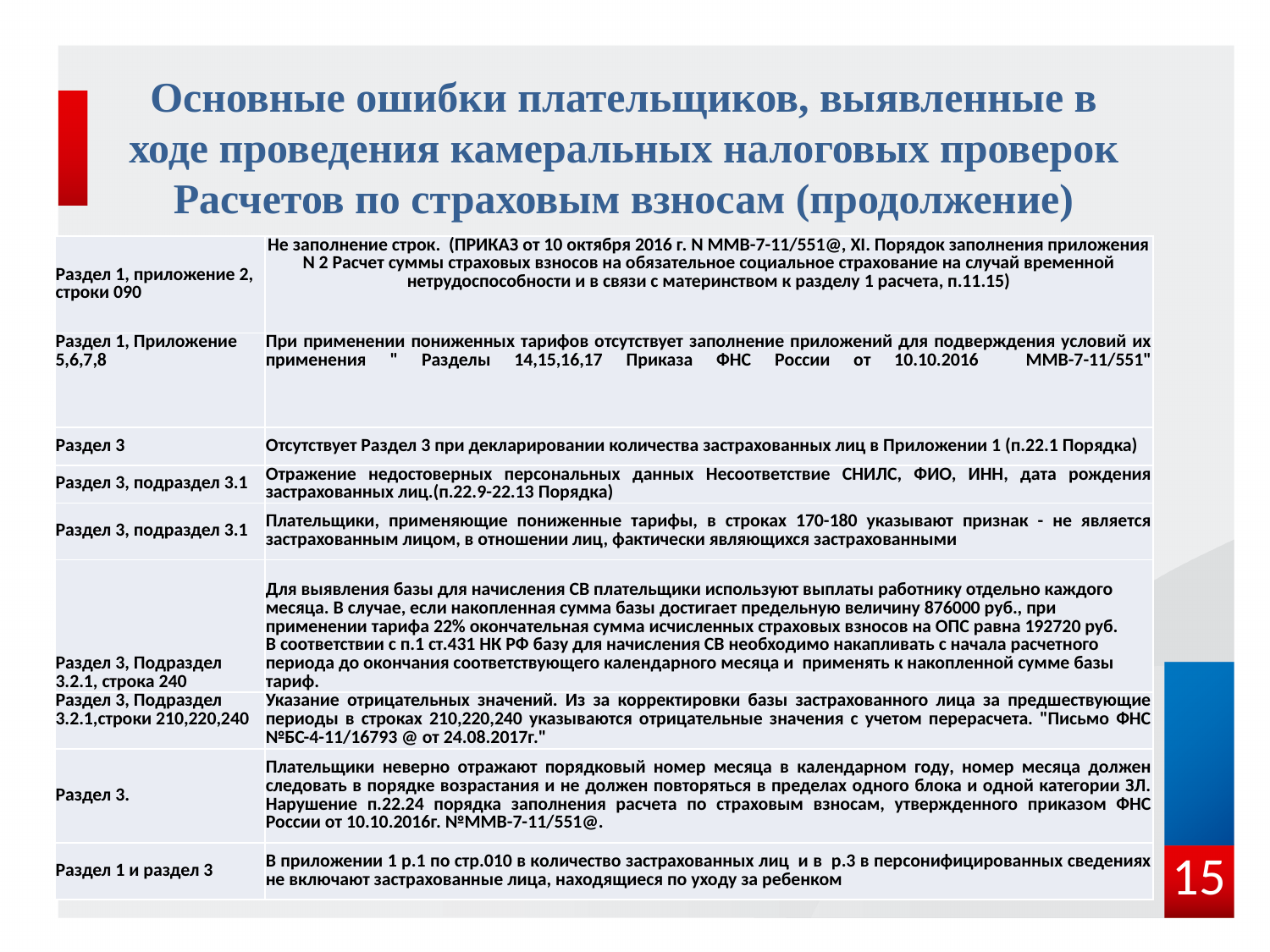

# Основные ошибки плательщиков, выявленные в ходе проведения камеральных налоговых проверок Расчетов по страховым взносам (продолжение)
| Раздел 1, приложение 2, строки 090 | Не заполнение строк. (ПРИКАЗ от 10 октября 2016 г. N ММВ-7-11/551@, XI. Порядок заполнения приложения N 2 Расчет суммы страховых взносов на обязательное социальное страхование на случай временной нетрудоспособности и в связи с материнством к разделу 1 расчета, п.11.15) |
| --- | --- |
| Раздел 1, Приложение 5,6,7,8 | При применении пониженных тарифов отсутствует заполнение приложений для подверждения условий их применения " Разделы 14,15,16,17 Приказа ФНС России от 10.10.2016 ММВ-7-11/551" |
| Раздел 3 | Отсутствует Раздел 3 при декларировании количества застрахованных лиц в Приложении 1 (п.22.1 Порядка) |
| Раздел 3, подраздел 3.1 | Отражение недостоверных персональных данных Несоответствие СНИЛС, ФИО, ИНН, дата рождения застрахованных лиц.(п.22.9-22.13 Порядка) |
| Раздел 3, подраздел 3.1 | Плательщики, применяющие пониженные тарифы, в строках 170-180 указывают признак - не является застрахованным лицом, в отношении лиц, фактически являющихся застрахованными |
| Раздел 3, Подраздел 3.2.1, строка 240 | Для выявления базы для начисления СВ плательщики используют выплаты работнику отдельно каждого месяца. В случае, если накопленная сумма базы достигает предельную величину 876000 руб., при применении тарифа 22% окончательная сумма исчисленных страховых взносов на ОПС равна 192720 руб. В соответствии с п.1 ст.431 НК РФ базу для начисления СВ необходимо накапливать с начала расчетного периода до окончания соответствующего календарного месяца и применять к накопленной сумме базы тариф. |
| Раздел 3, Подраздел 3.2.1,строки 210,220,240 | Указание отрицательных значений. Из за корректировки базы застрахованного лица за предшествующие периоды в строках 210,220,240 указываются отрицательные значения с учетом перерасчета. "Письмо ФНС №БС-4-11/16793 @ от 24.08.2017г." |
| Раздел 3. | Плательщики неверно отражают порядковый номер месяца в календарном году, номер месяца должен следовать в порядке возрастания и не должен повторяться в пределах одного блока и одной категории ЗЛ. Нарушение п.22.24 порядка заполнения расчета по страховым взносам, утвержденного приказом ФНС России от 10.10.2016г. №ММВ-7-11/551@. |
| Раздел 1 и раздел 3 | В приложении 1 р.1 по стр.010 в количество застрахованных лиц и в р.3 в персонифицированных сведениях не включают застрахованные лица, находящиеся по уходу за ребенком |
15